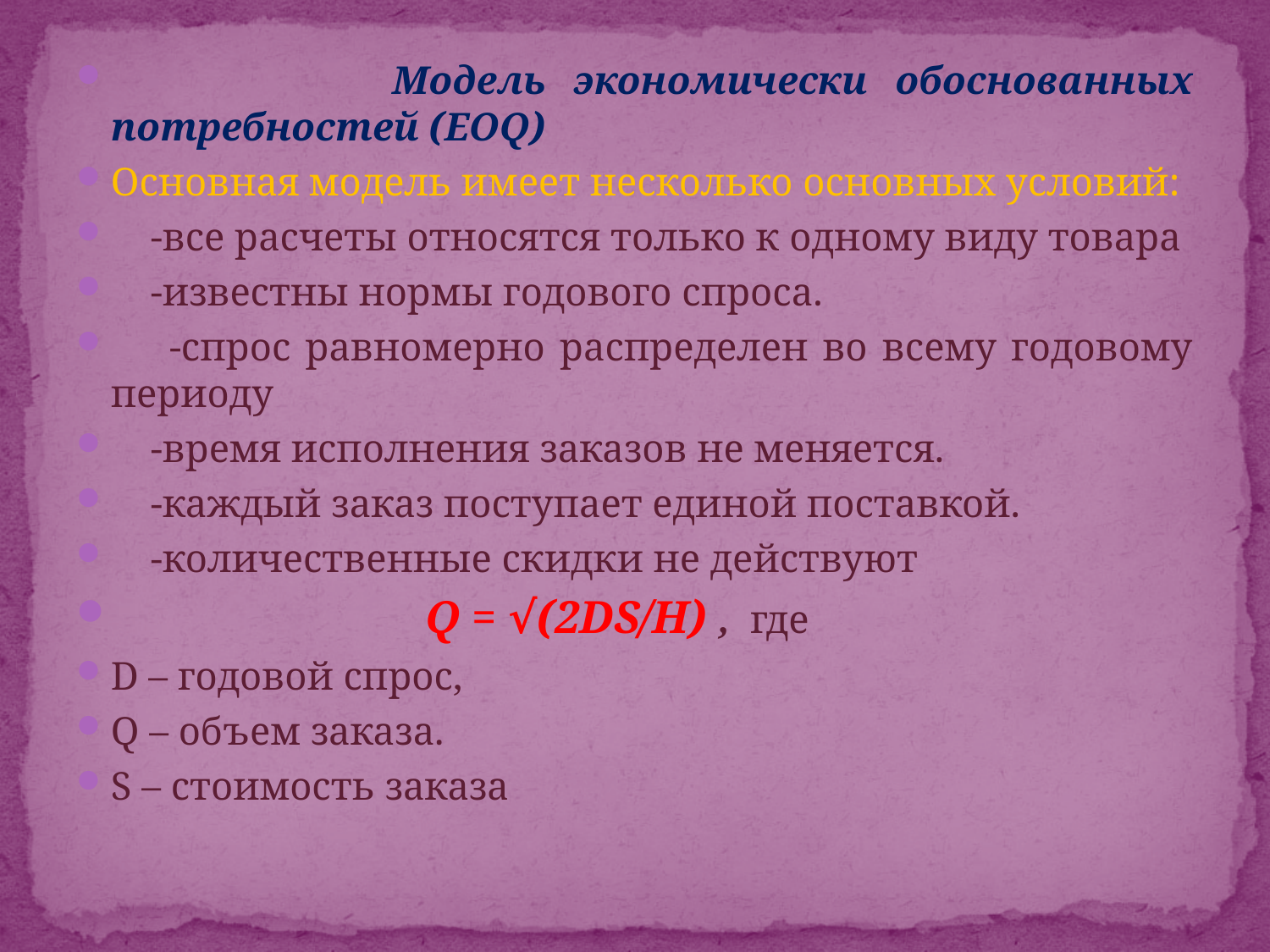

Модель экономически обоснованных потребностей (EOQ)
Основная модель имеет несколько основных условий:
    -все расчеты относятся только к одному виду товара
    -известны нормы годового спроса.
    -спрос равномерно распределен во всему годовому периоду
    -время исполнения заказов не меняется.
    -каждый заказ поступает единой поставкой.
    -количественные скидки не действуют
                           Q = √(2DS/Н) ,  где
D – годовой спрос,
Q – объем заказа.
S – стоимость заказа